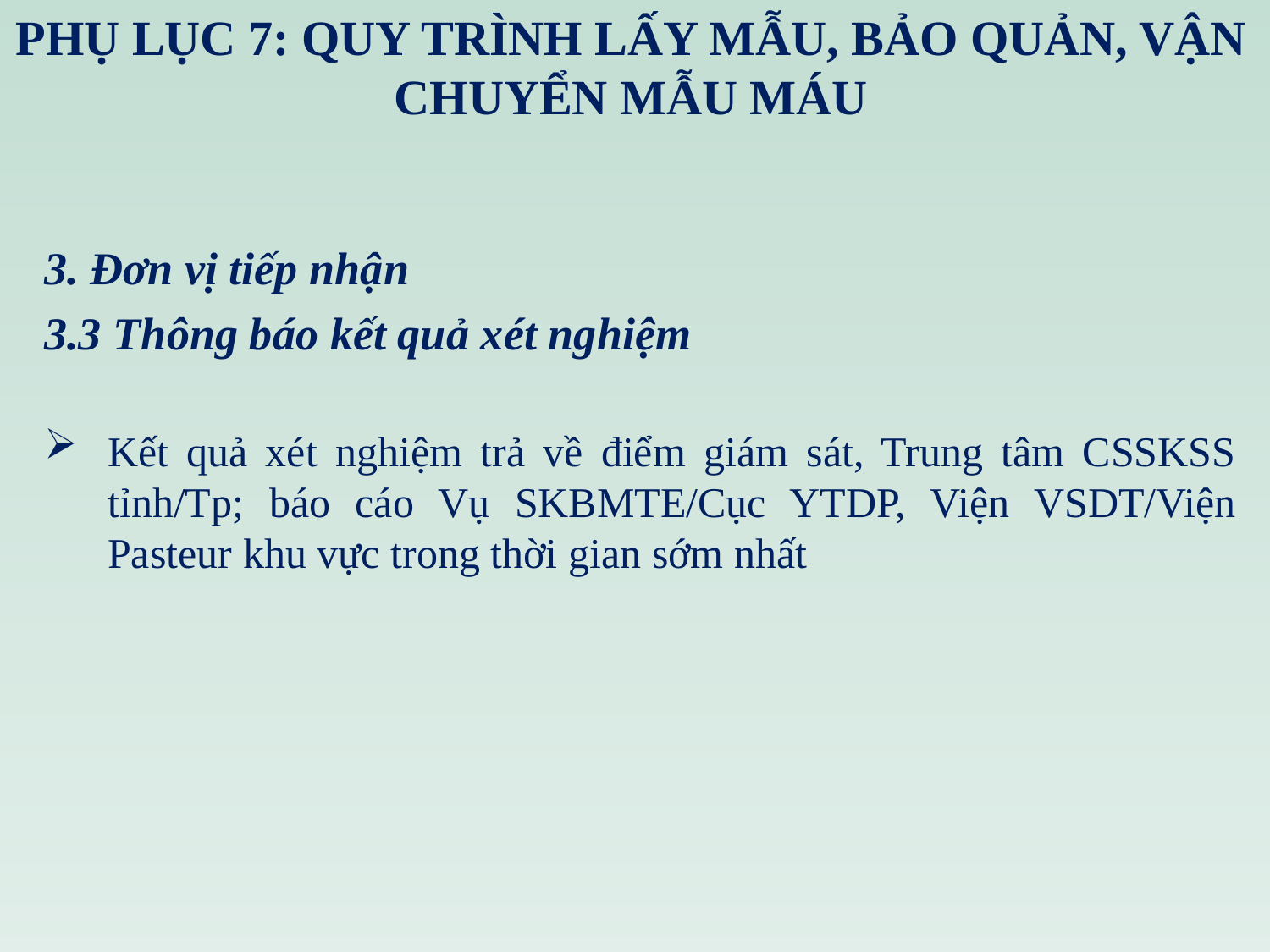

# PHỤ LỤC 7: QUY TRÌNH LẤY MẪU, BẢO QUẢN, VẬN CHUYỂN MẪU MÁU
3. Đơn vị tiếp nhận
3.3 Thông báo kết quả xét nghiệm

Kết quả xét nghiệm trả về điểm giám sát, Trung tâm CSSKSS tỉnh/Tp; báo cáo Vụ SKBMTE/Cục YTDP, Viện VSDT/Viện Pasteur khu vực trong thời gian sớm nhất